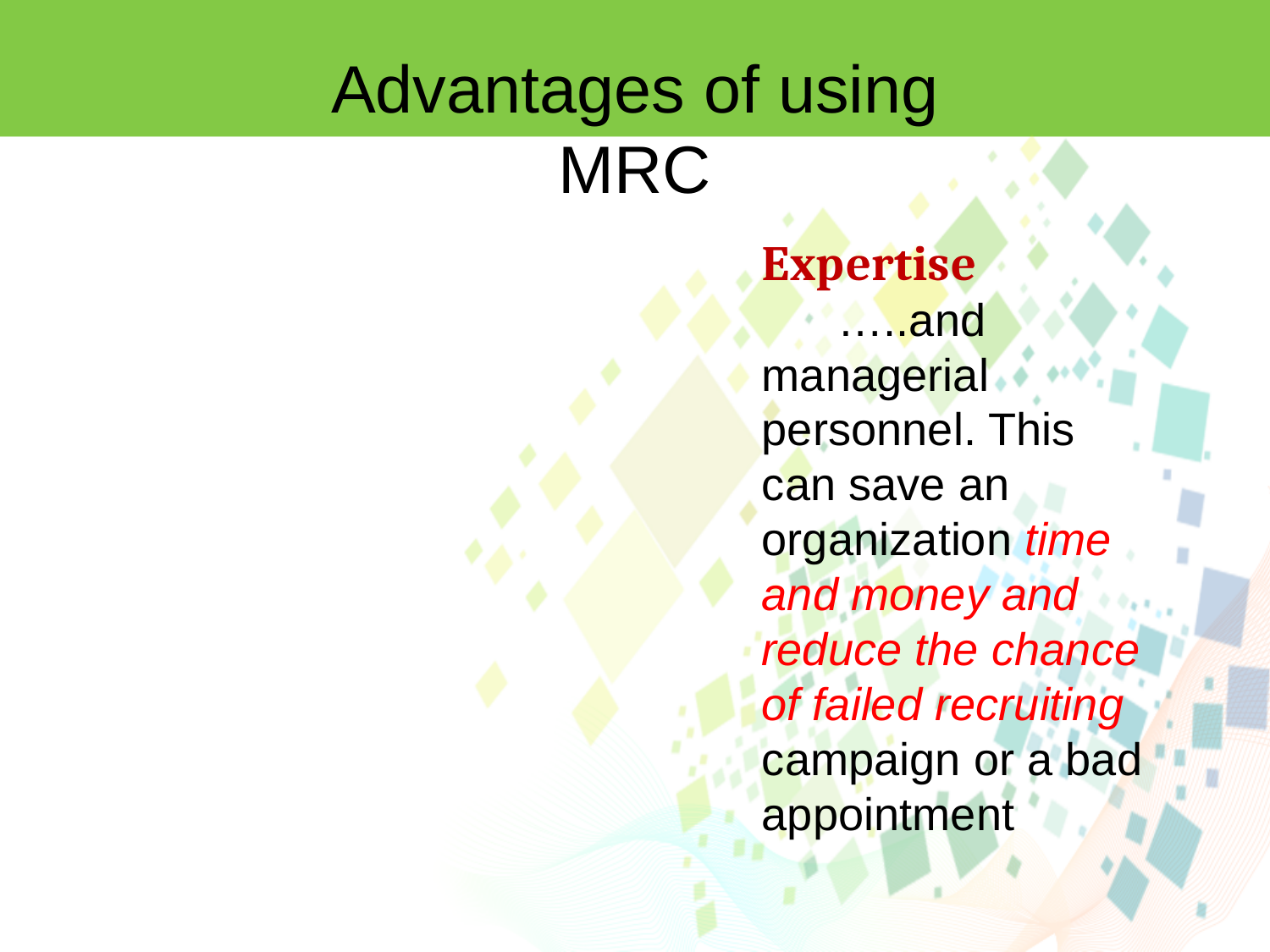

Advantages of using MRC
Expertise
      …..and managerial personnel. This can save an organization time and money and reduce the chance of failed recruiting campaign or a bad appointment